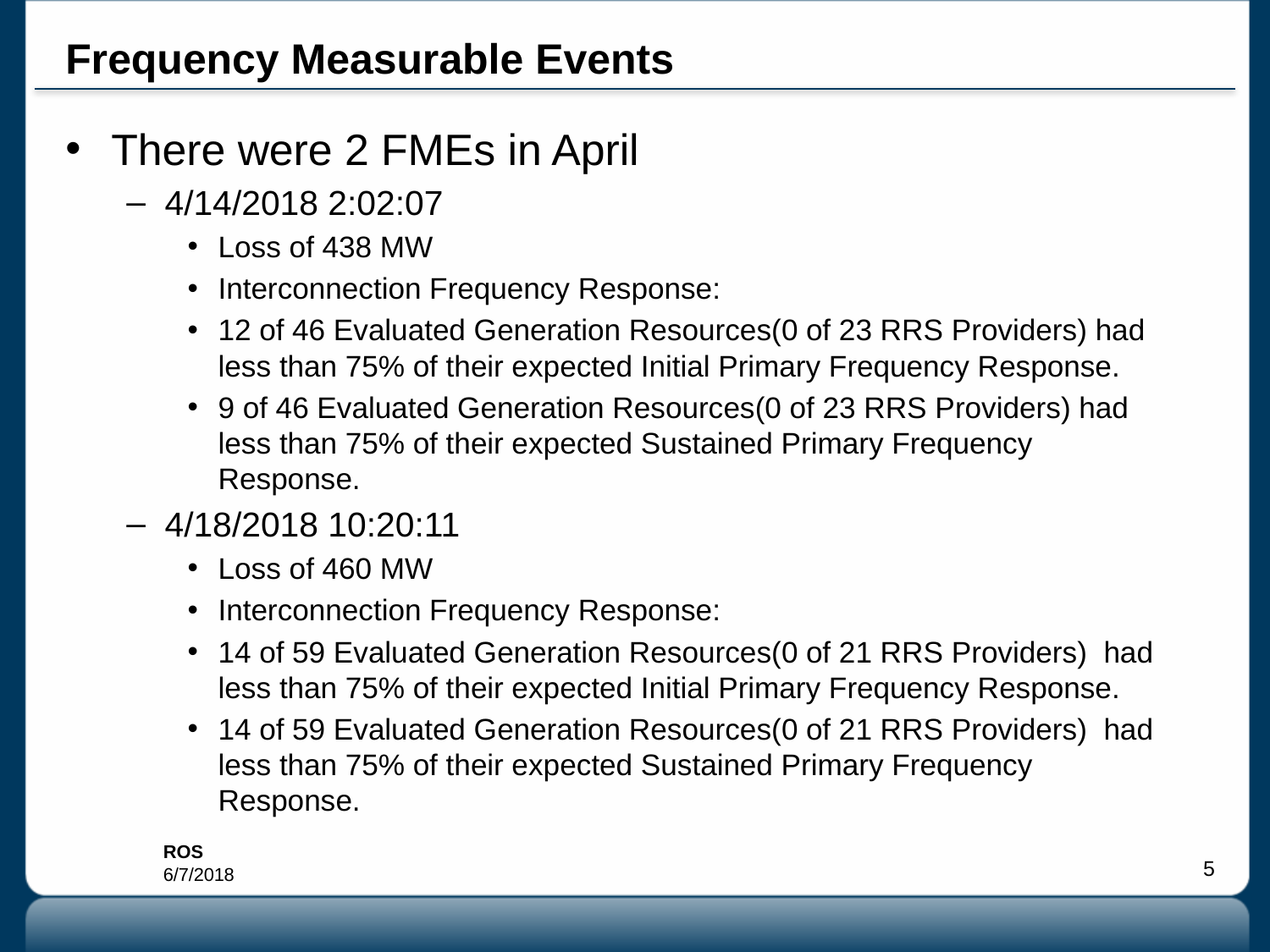

# Frequency Measurable Events
There were 2 FMEs in April
4/14/2018 2:02:07
Loss of 438 MW
Interconnection Frequency Response:
12 of 46 Evaluated Generation Resources(0 of 23 RRS Providers) had less than 75% of their expected Initial Primary Frequency Response.
9 of 46 Evaluated Generation Resources(0 of 23 RRS Providers) had less than 75% of their expected Sustained Primary Frequency Response.
4/18/2018 10:20:11
Loss of 460 MW
Interconnection Frequency Response:
14 of 59 Evaluated Generation Resources(0 of 21 RRS Providers)  had less than 75% of their expected Initial Primary Frequency Response.
14 of 59 Evaluated Generation Resources(0 of 21 RRS Providers)  had less than 75% of their expected Sustained Primary Frequency Response.